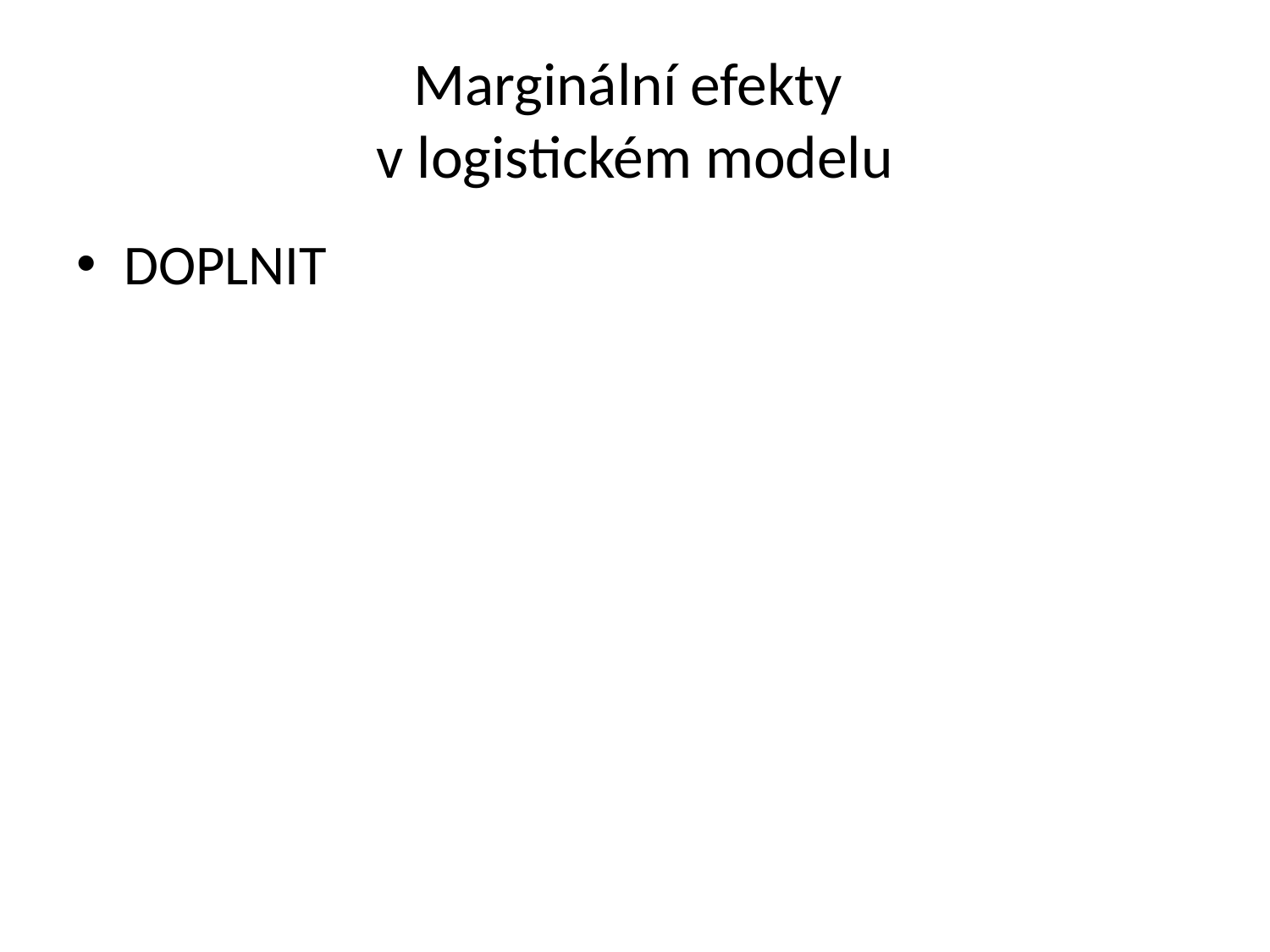

# Marginální efekty v logistickém modelu
DOPLNIT